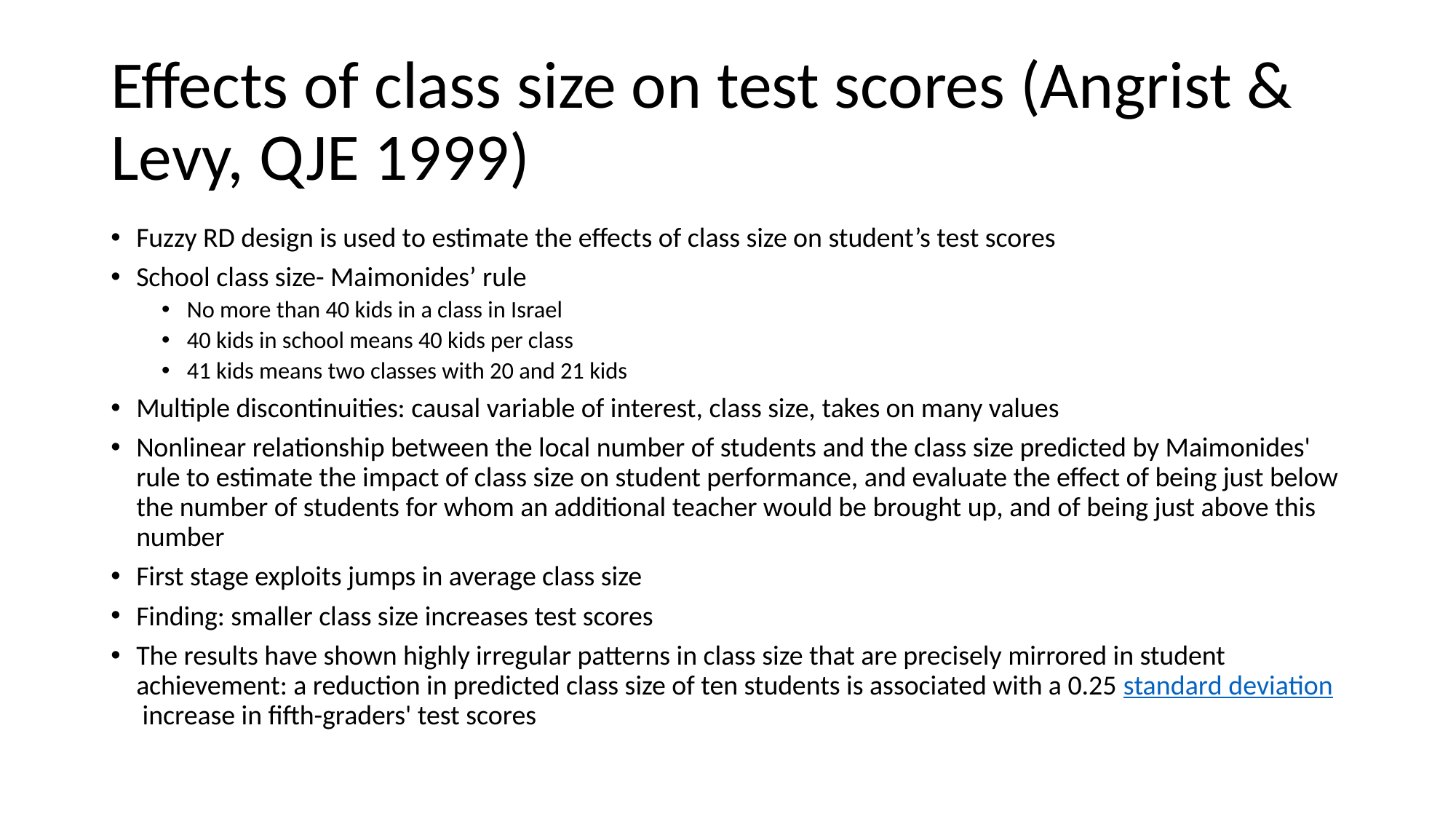

# Effects of class size on test scores (Angrist & Levy, QJE 1999)
Fuzzy RD design is used to estimate the effects of class size on student’s test scores
School class size- Maimonides’ rule
No more than 40 kids in a class in Israel
40 kids in school means 40 kids per class
41 kids means two classes with 20 and 21 kids
Multiple discontinuities: causal variable of interest, class size, takes on many values
Nonlinear relationship between the local number of students and the class size predicted by Maimonides' rule to estimate the impact of class size on student performance, and evaluate the effect of being just below the number of students for whom an additional teacher would be brought up, and of being just above this number
First stage exploits jumps in average class size
Finding: smaller class size increases test scores
The results have shown highly irregular patterns in class size that are precisely mirrored in student achievement: a reduction in predicted class size of ten students is associated with a 0.25 standard deviation increase in fifth-graders' test scores